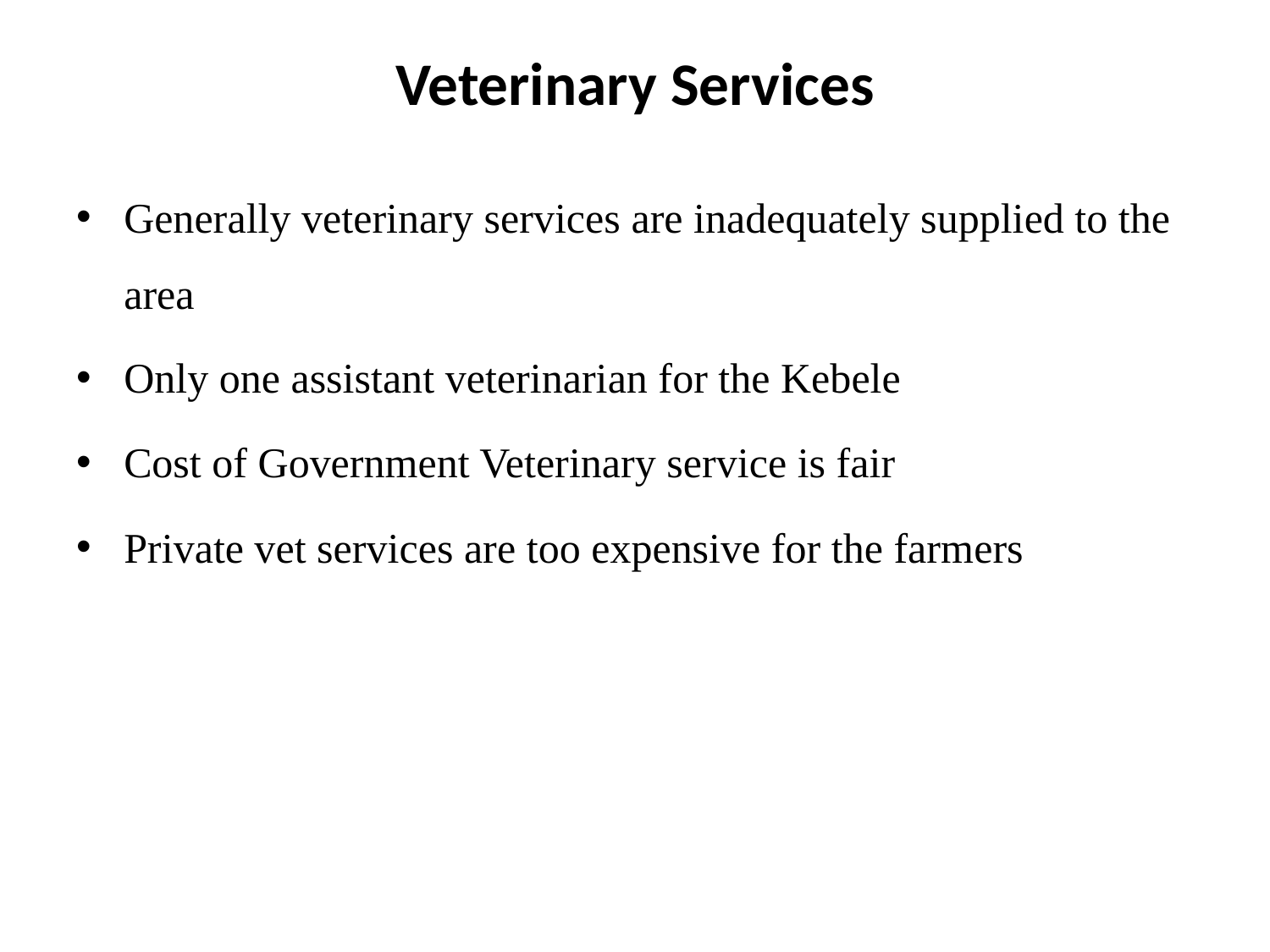

# Veterinary Services
Generally veterinary services are inadequately supplied to the area
Only one assistant veterinarian for the Kebele
Cost of Government Veterinary service is fair
Private vet services are too expensive for the farmers